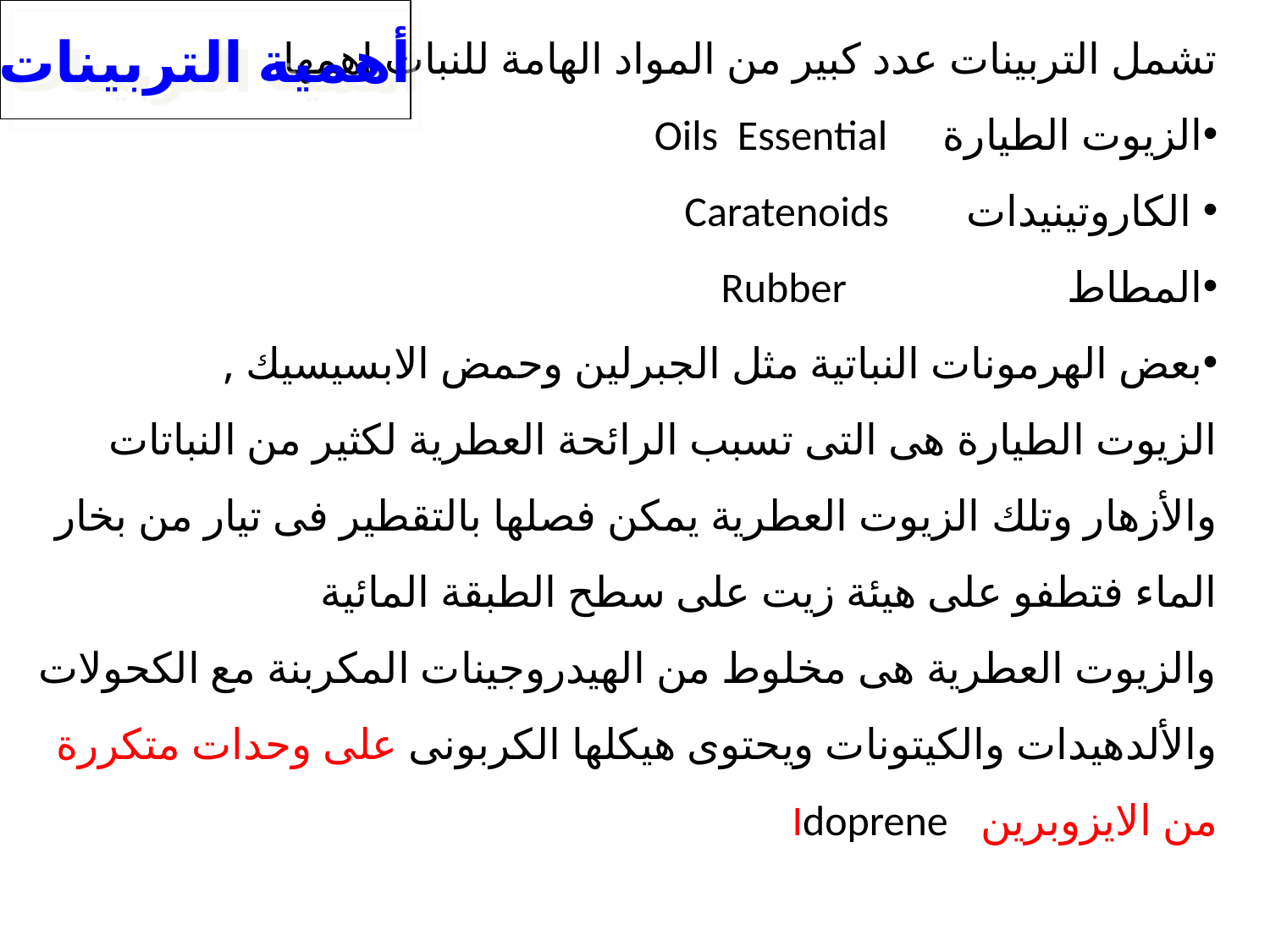

أهمية التربينات
تشمل التربينات عدد كبير من المواد الهامة للنبات اهمها
الزيوت الطيارة     Oils  Essential
 الكاروتينيدات       Caratenoids
المطاط                    Rubber
بعض الهرمونات النباتية مثل الجبرلين وحمض الابسيسيك ,
الزيوت الطيارة هى التى تسبب الرائحة العطرية لكثير من النباتات والأزهار وتلك الزيوت العطرية يمكن فصلها بالتقطير فى تيار من بخار الماء فتطفو على هيئة زيت على سطح الطبقة المائية
والزيوت العطرية هى مخلوط من الهيدروجينات المكربنة مع الكحولات والألدهيدات والكيتونات ويحتوى هيكلها الكربونى على وحدات متكررة من الايزوبرين   Idoprene